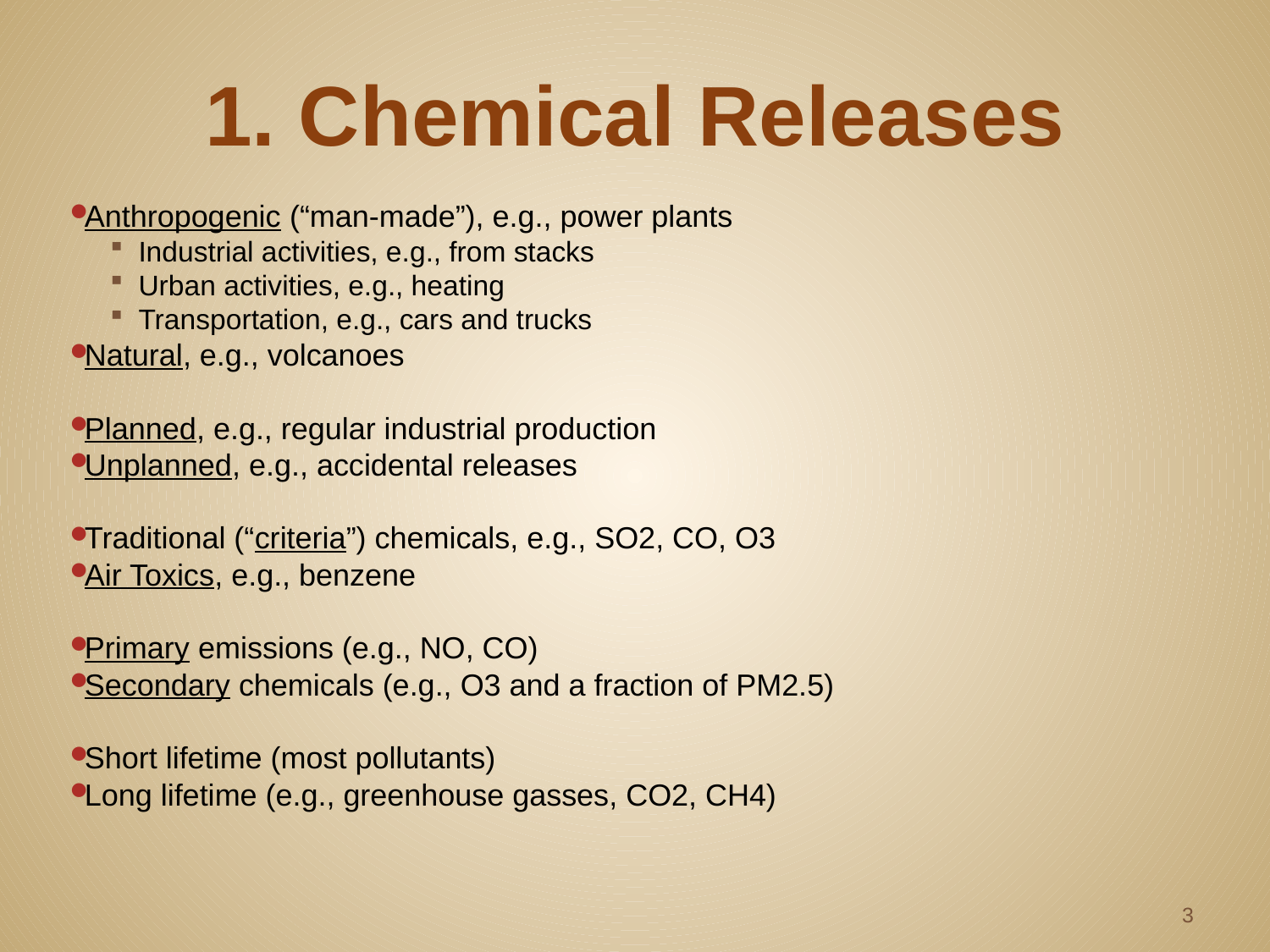

# 1. Chemical Releases
Anthropogenic (“man-made”), e.g., power plants
Industrial activities, e.g., from stacks
Urban activities, e.g., heating
Transportation, e.g., cars and trucks
Natural, e.g., volcanoes

Planned, e.g., regular industrial production
Unplanned, e.g., accidental releases

Traditional (“criteria”) chemicals, e.g., SO2, CO, O3
Air Toxics, e.g., benzene

Primary emissions (e.g., NO, CO)
Secondary chemicals (e.g., O3 and a fraction of PM2.5)

Short lifetime (most pollutants)
Long lifetime (e.g., greenhouse gasses, CO2, CH4)

3